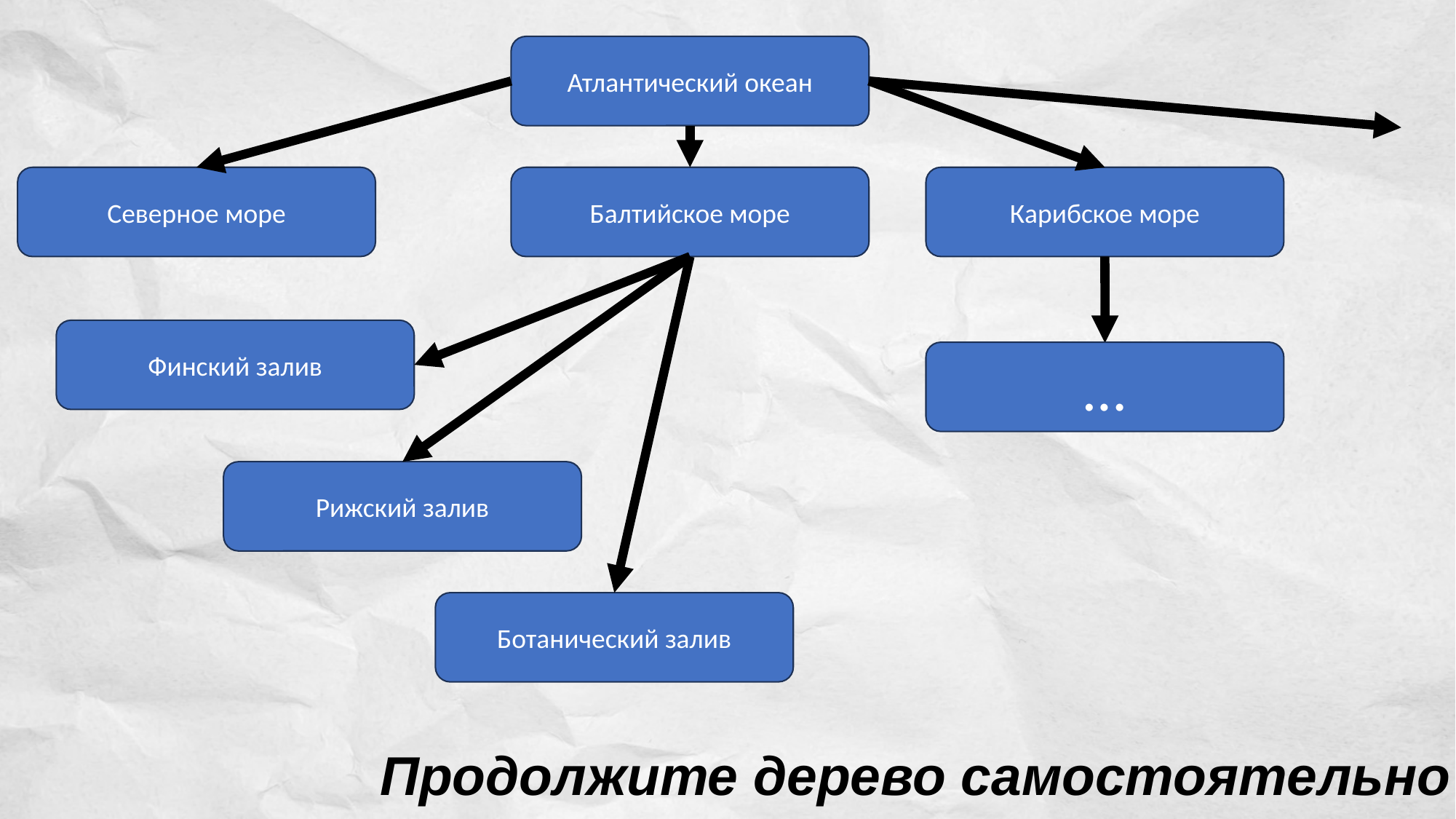

Атлантический океан
Северное море
Балтийское море
Карибское море
Финский залив
…
Рижский залив
Ботанический залив
Продолжите дерево самостоятельно